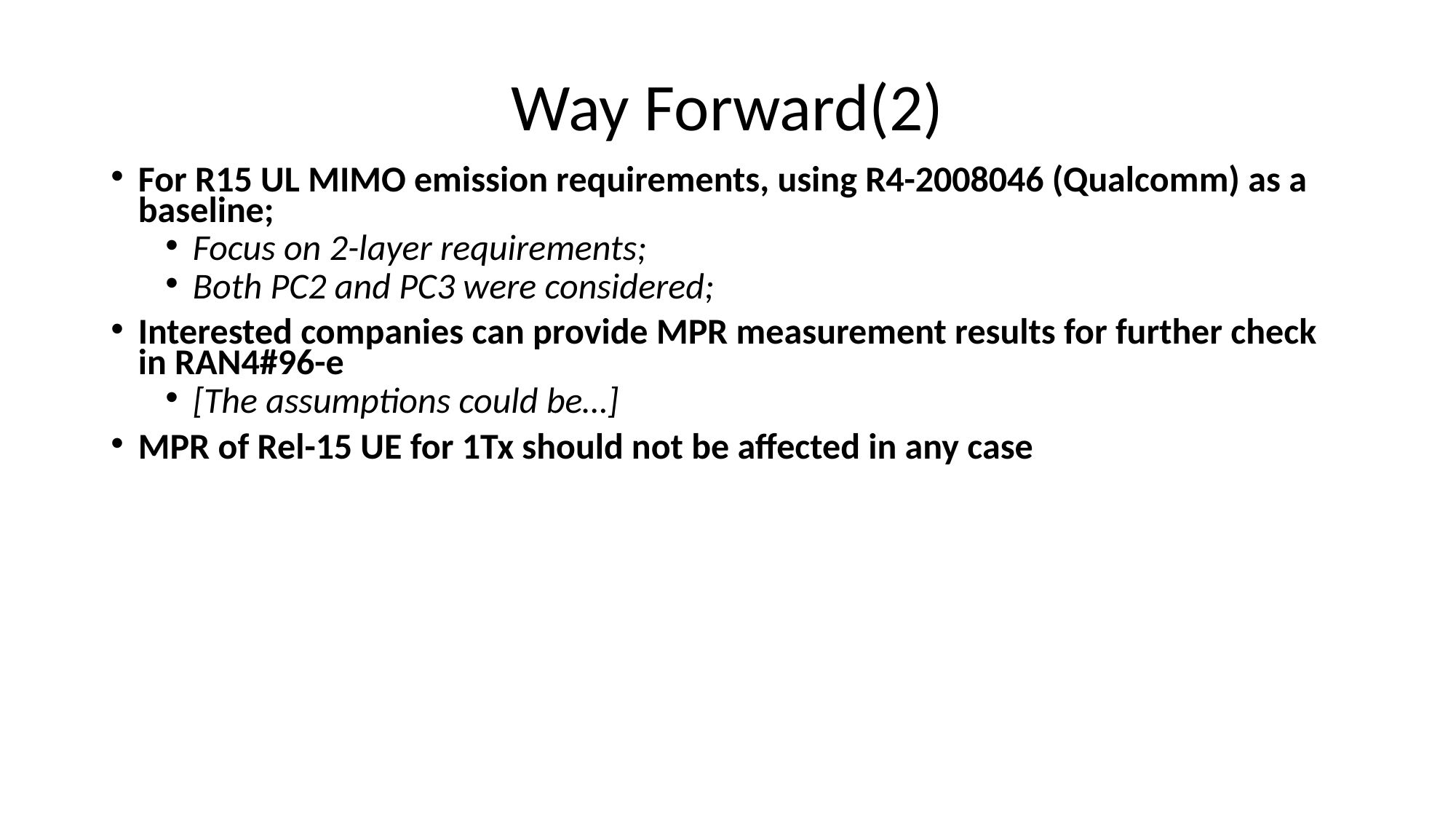

# Way Forward(2)
For R15 UL MIMO emission requirements, using R4-2008046 (Qualcomm) as a baseline;
Focus on 2-layer requirements;
Both PC2 and PC3 were considered;
Interested companies can provide MPR measurement results for further check in RAN4#96-e
[The assumptions could be…]
MPR of Rel-15 UE for 1Tx should not be affected in any case